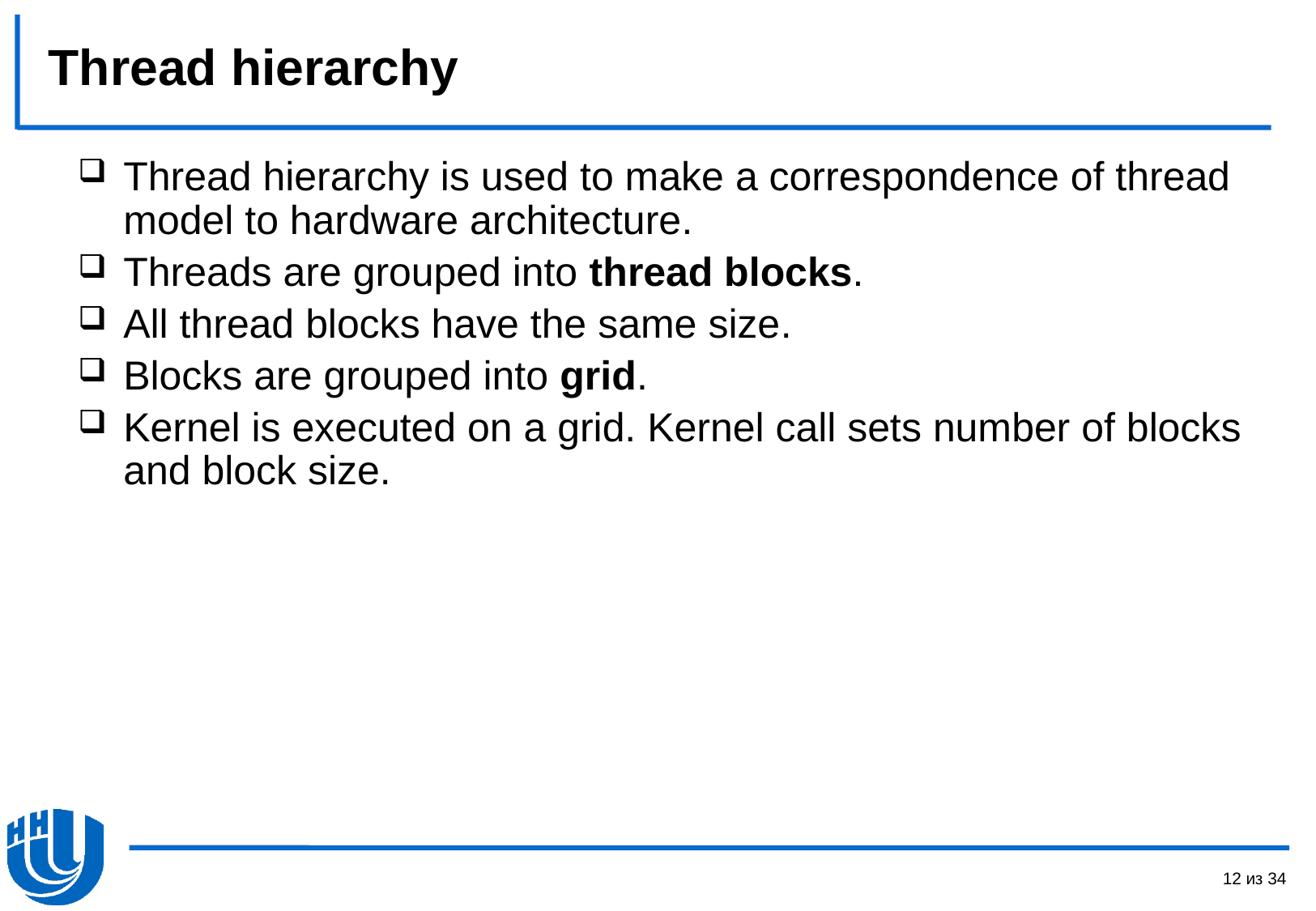

# Thread hierarchy
Thread hierarchy is used to make a correspondence of thread model to hardware architecture.
Threads are grouped into thread blocks.
All thread blocks have the same size.
Blocks are grouped into grid.
Kernel is executed on a grid. Kernel call sets number of blocks and block size.
12